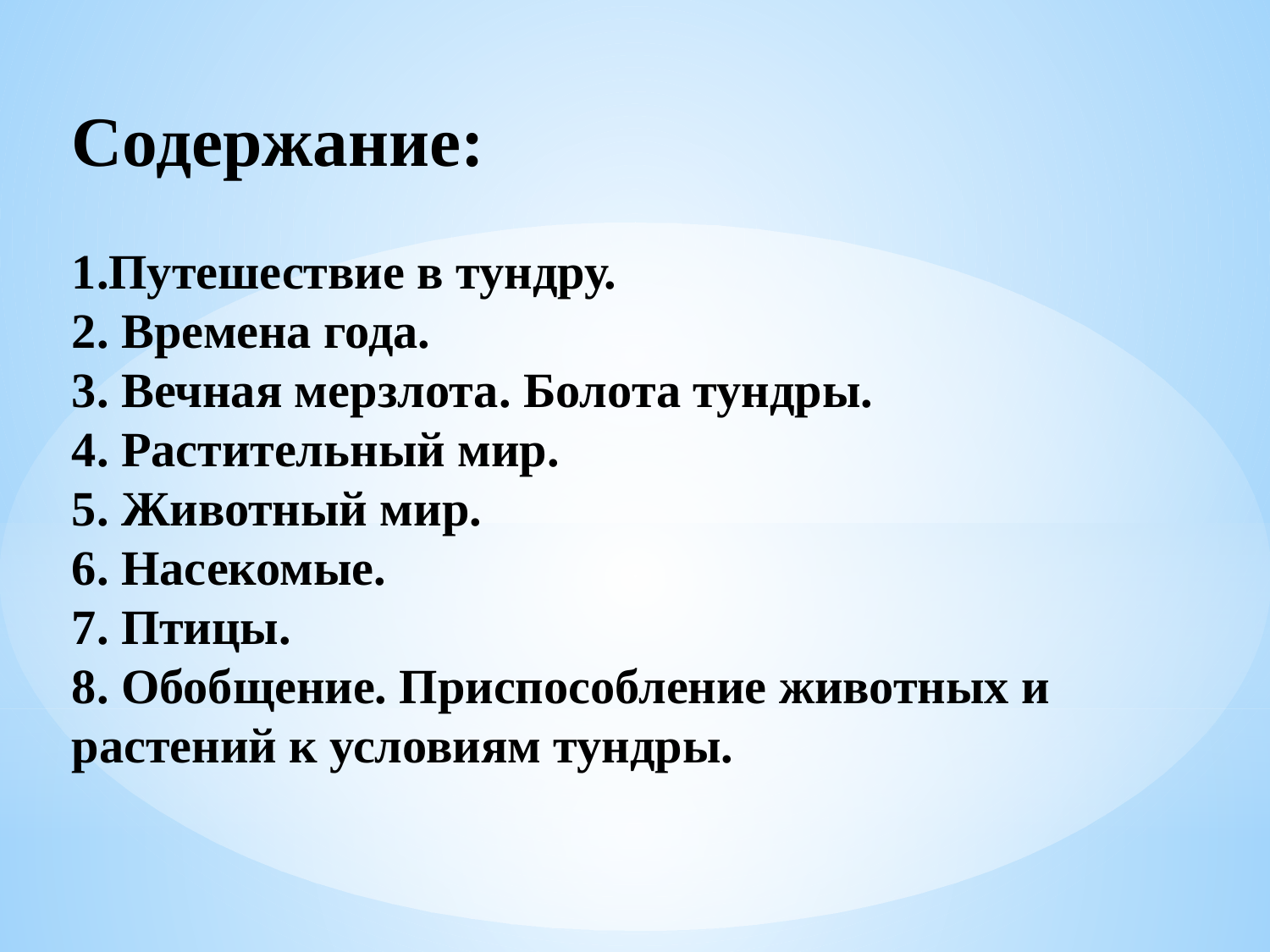

Содержание:
1.Путешествие в тундру.
2. Времена года.
3. Вечная мерзлота. Болота тундры.
4. Растительный мир.
5. Животный мир.
6. Насекомые.
7. Птицы.
8. Обобщение. Приспособление животных и   растений к условиям тундры.